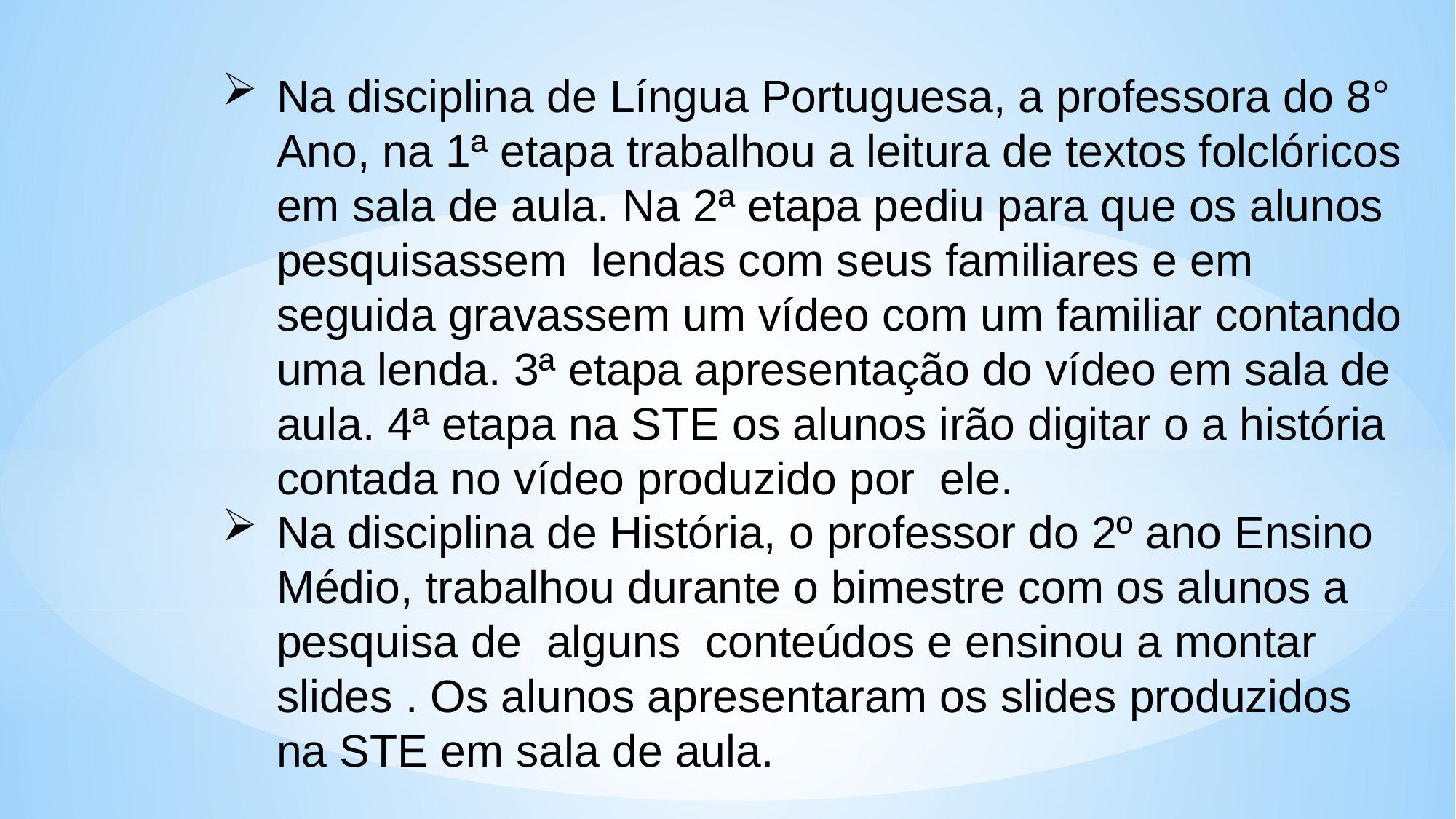

Na disciplina de Língua Portuguesa, a professora do 8° Ano, na 1ª etapa trabalhou a leitura de textos folclóricos em sala de aula. Na 2ª etapa pediu para que os alunos  pesquisassem  lendas com seus familiares e em seguida gravassem um vídeo com um familiar contando uma lenda. 3ª etapa apresentação do vídeo em sala de aula. 4ª etapa na STE os alunos irão digitar o a história contada no vídeo produzido por  ele.
Na disciplina de História, o professor do 2º ano Ensino Médio, trabalhou durante o bimestre com os alunos a pesquisa de  alguns  conteúdos e ensinou a montar slides . Os alunos apresentaram os slides produzidos na STE em sala de aula.